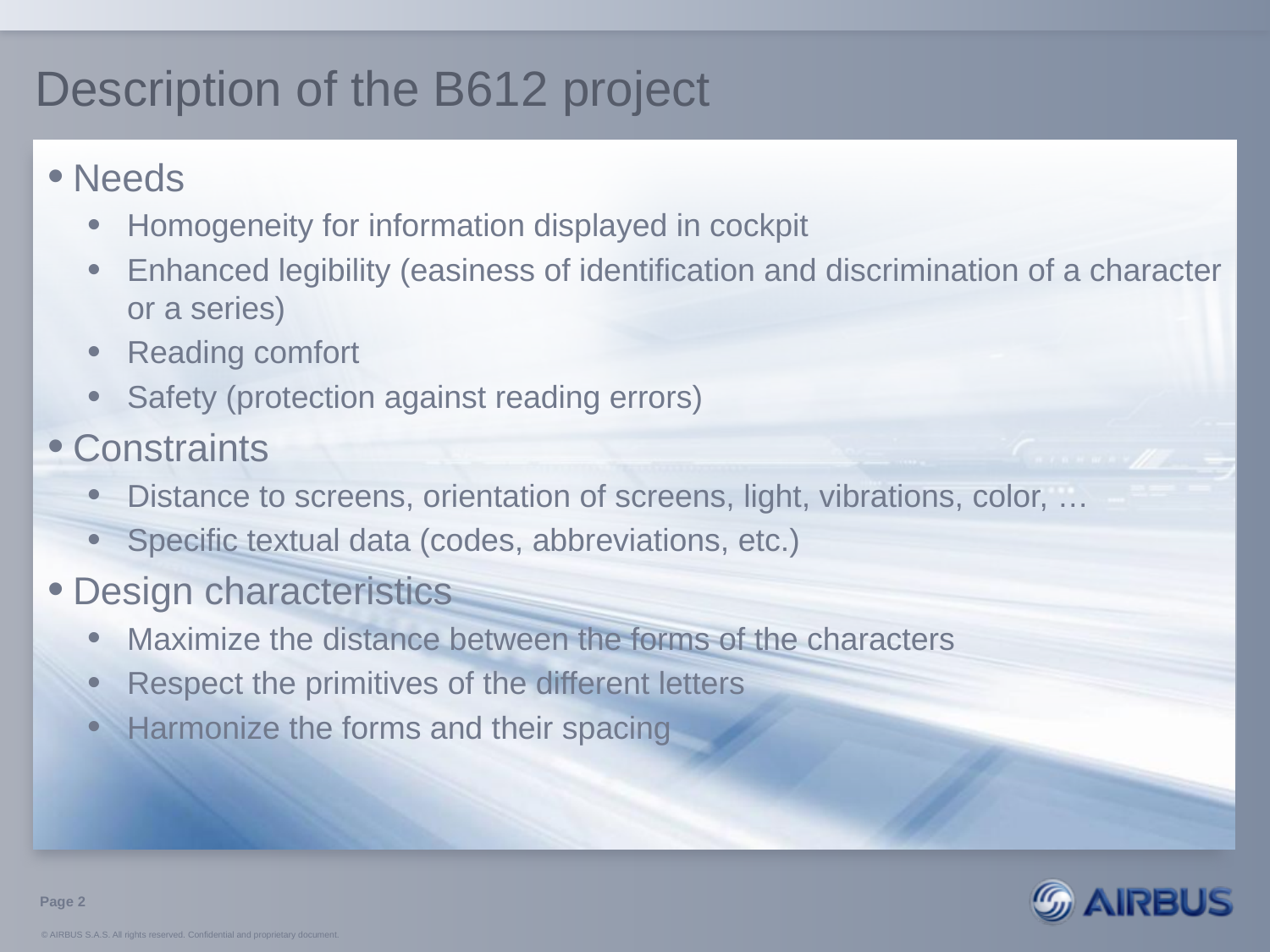

# Description of the B612 project
Needs
Homogeneity for information displayed in cockpit
Enhanced legibility (easiness of identification and discrimination of a character or a series)
Reading comfort
Safety (protection against reading errors)
Constraints
Distance to screens, orientation of screens, light, vibrations, color, …
Specific textual data (codes, abbreviations, etc.)
Design characteristics
Maximize the distance between the forms of the characters
Respect the primitives of the different letters
Harmonize the forms and their spacing
Page 2